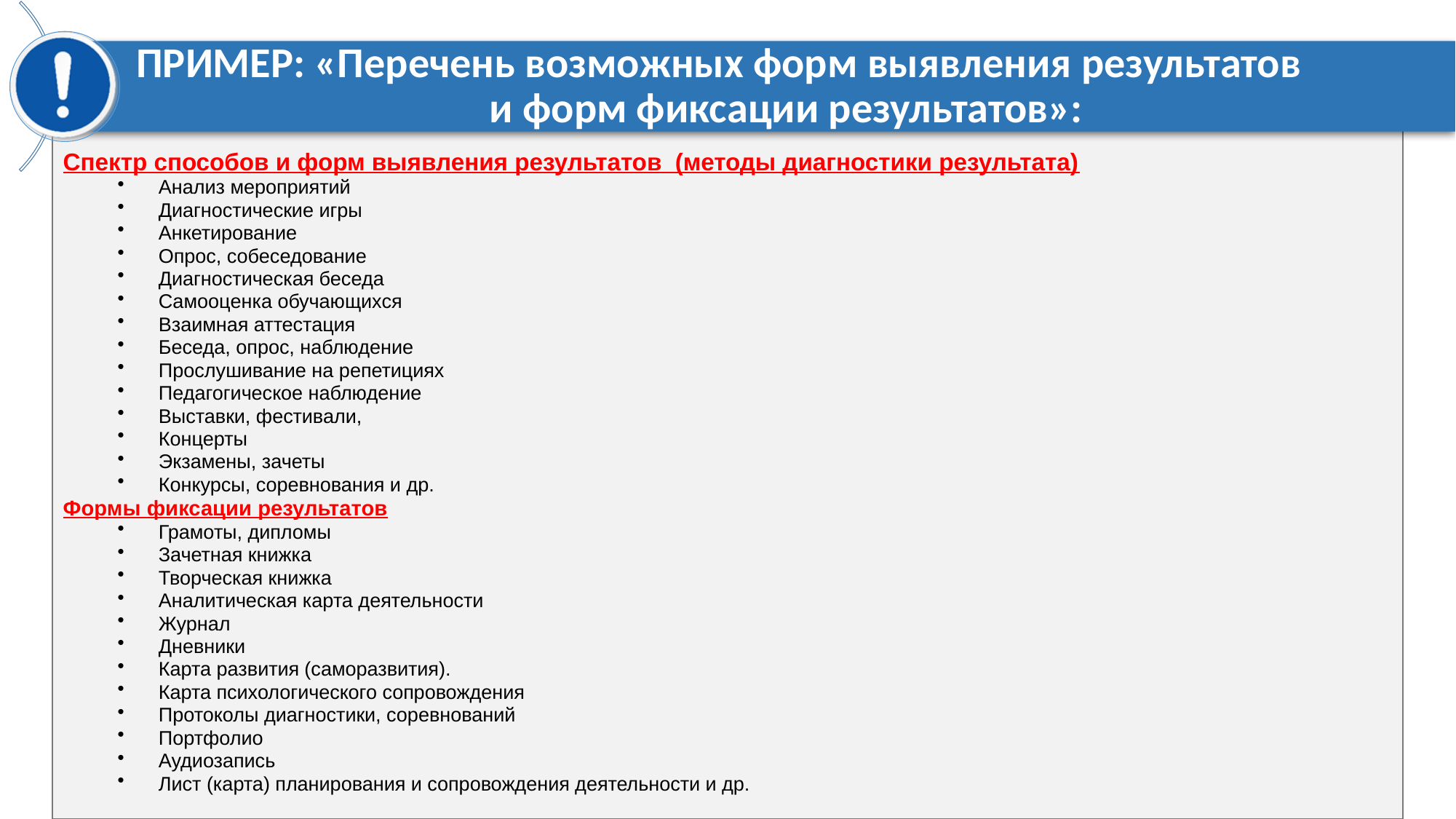

ПРИМЕР: «Перечень возможных форм выявления результатов               и форм фиксации результатов»:

Спектр способов и форм выявления результатов  (методы диагностики результата)
Анализ мероприятий
Диагностические игры
Анкетирование
Опрос, собеседование
Диагностическая беседа
Самооценка обучающихся
Взаимная аттестация
Беседа, опрос, наблюдение
Прослушивание на репетициях
Педагогическое наблюдение
Выставки, фестивали,
Концерты
Экзамены, зачеты
Конкурсы, соревнования и др.
Формы фиксации результатов
Грамоты, дипломы
Зачетная книжка
Творческая книжка
Аналитическая карта деятельности
Журнал
Дневники
Карта развития (саморазвития).
Карта психологического сопровождения
Протоколы диагностики, соревнований
Портфолио
Аудиозапись
Лист (карта) планирования и сопровождения деятельности и др.